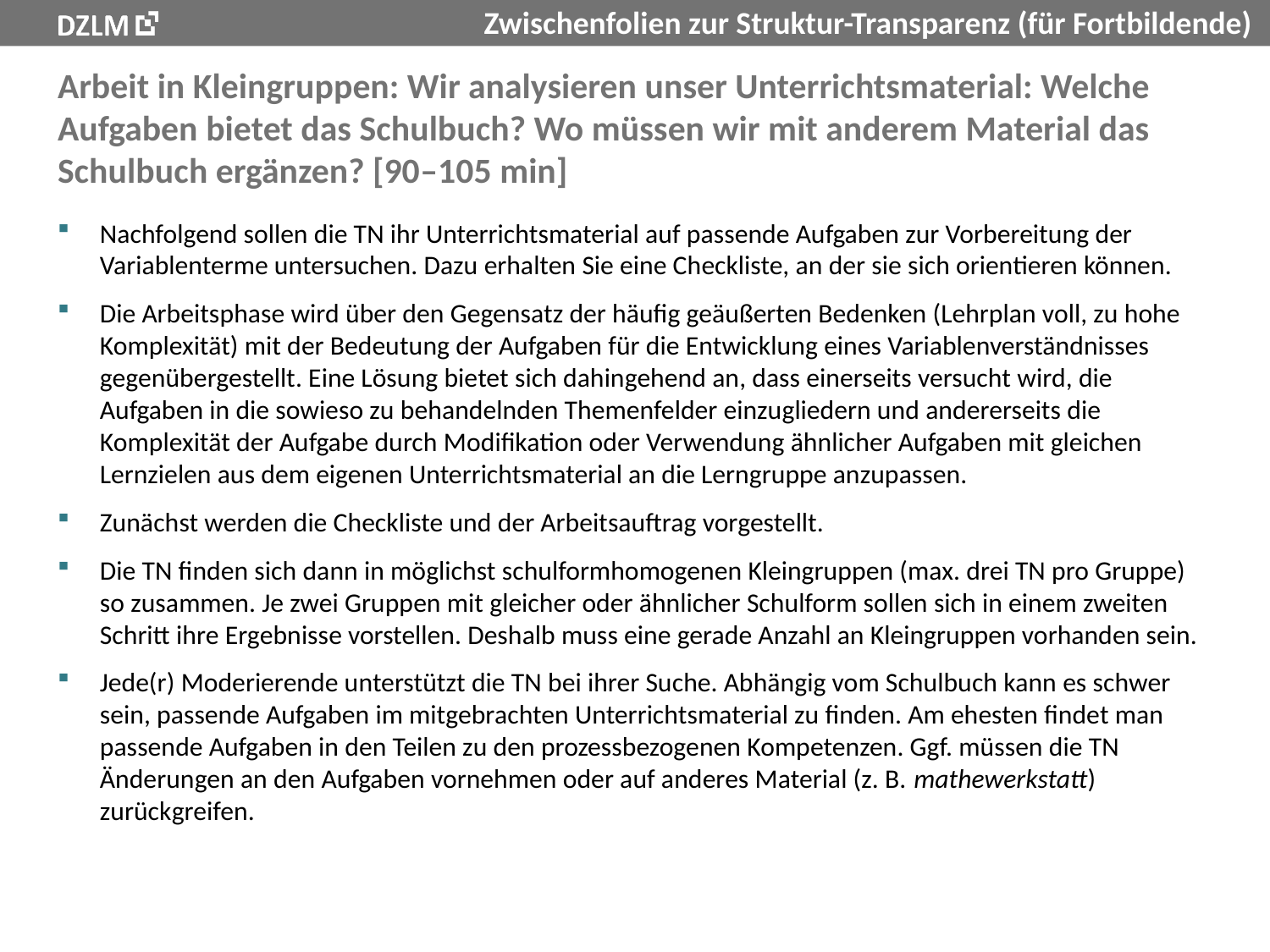

# Arbeit in Kleingruppen: Wir analysieren unser Unterrichtsmaterial: Welche Aufgaben bietet das Schulbuch? Wo müssen wir mit anderem Material das Schulbuch ergänzen? [90–105 min]
Nachfolgend sollen die TN ihr Unterrichtsmaterial auf passende Aufgaben zur Vorbereitung der Variablenterme untersuchen. Dazu erhalten Sie eine Checkliste, an der sie sich orientieren können.
Die Arbeitsphase wird über den Gegensatz der häufig geäußerten Bedenken (Lehrplan voll, zu hohe Komplexität) mit der Bedeutung der Aufgaben für die Entwicklung eines Variablenverständnisses gegenübergestellt. Eine Lösung bietet sich dahingehend an, dass einerseits versucht wird, die Aufgaben in die sowieso zu behandelnden Themenfelder einzugliedern und andererseits die Komplexität der Aufgabe durch Modifikation oder Verwendung ähnlicher Aufgaben mit gleichen Lernzielen aus dem eigenen Unterrichtsmaterial an die Lerngruppe anzupassen.
Zunächst werden die Checkliste und der Arbeitsauftrag vorgestellt.
Die TN finden sich dann in möglichst schulformhomogenen Kleingruppen (max. drei TN pro Gruppe) so zusammen. Je zwei Gruppen mit gleicher oder ähnlicher Schulform sollen sich in einem zweiten Schritt ihre Ergebnisse vorstellen. Deshalb muss eine gerade Anzahl an Kleingruppen vorhanden sein.
Jede(r) Moderierende unterstützt die TN bei ihrer Suche. Abhängig vom Schulbuch kann es schwer sein, passende Aufgaben im mitgebrachten Unterrichtsmaterial zu finden. Am ehesten findet man passende Aufgaben in den Teilen zu den prozessbezogenen Kompetenzen. Ggf. müssen die TN Änderungen an den Aufgaben vornehmen oder auf anderes Material (z. B. mathewerkstatt) zurückgreifen.